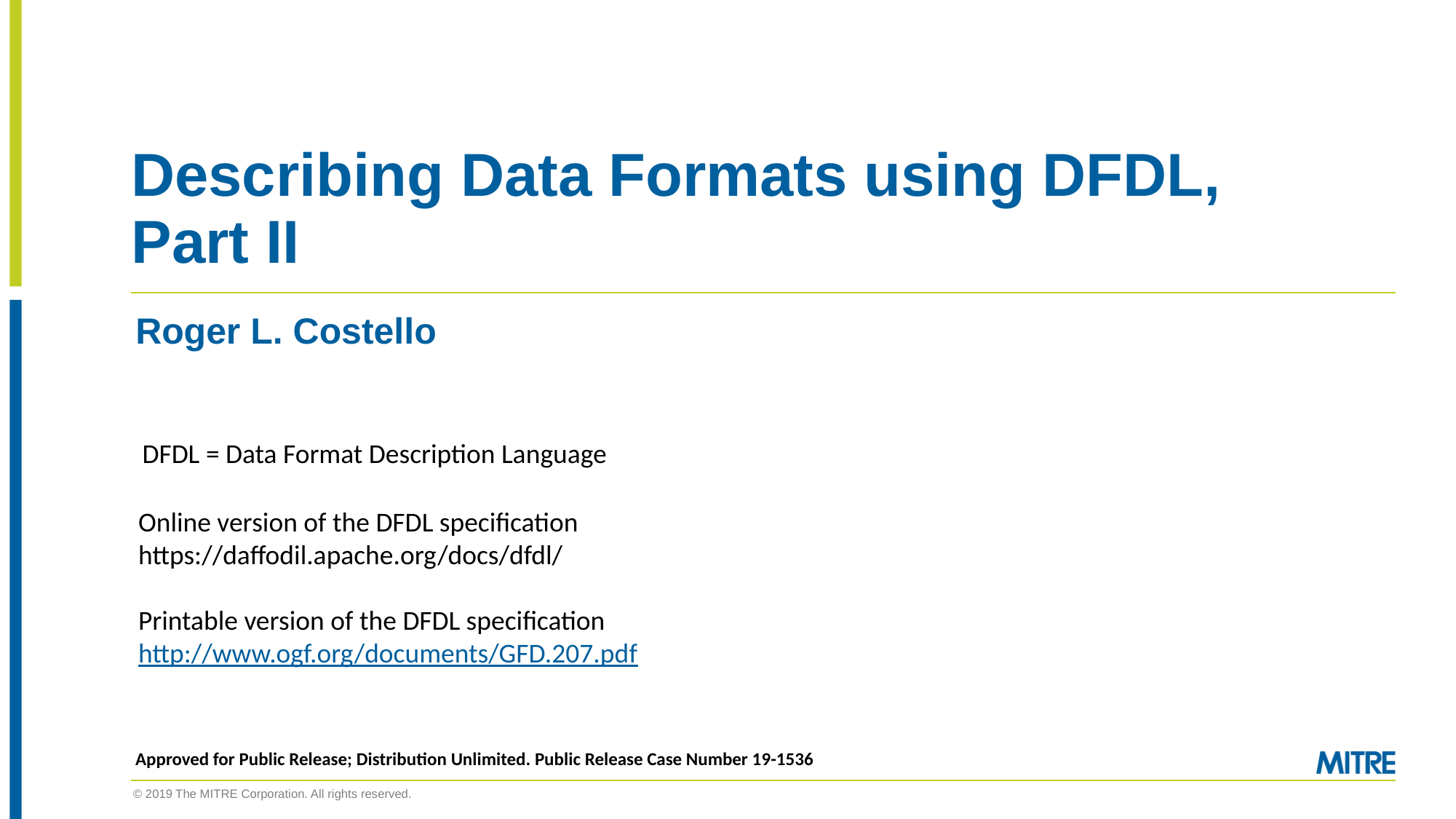

# Describing Data Formats using DFDL, Part II
Roger L. Costello
DFDL = Data Format Description Language
Online version of the DFDL specification
https://daffodil.apache.org/docs/dfdl/

Printable version of the DFDL specification
http://www.ogf.org/documents/GFD.207.pdf
Approved for Public Release; Distribution Unlimited. Public Release Case Number 19-1536